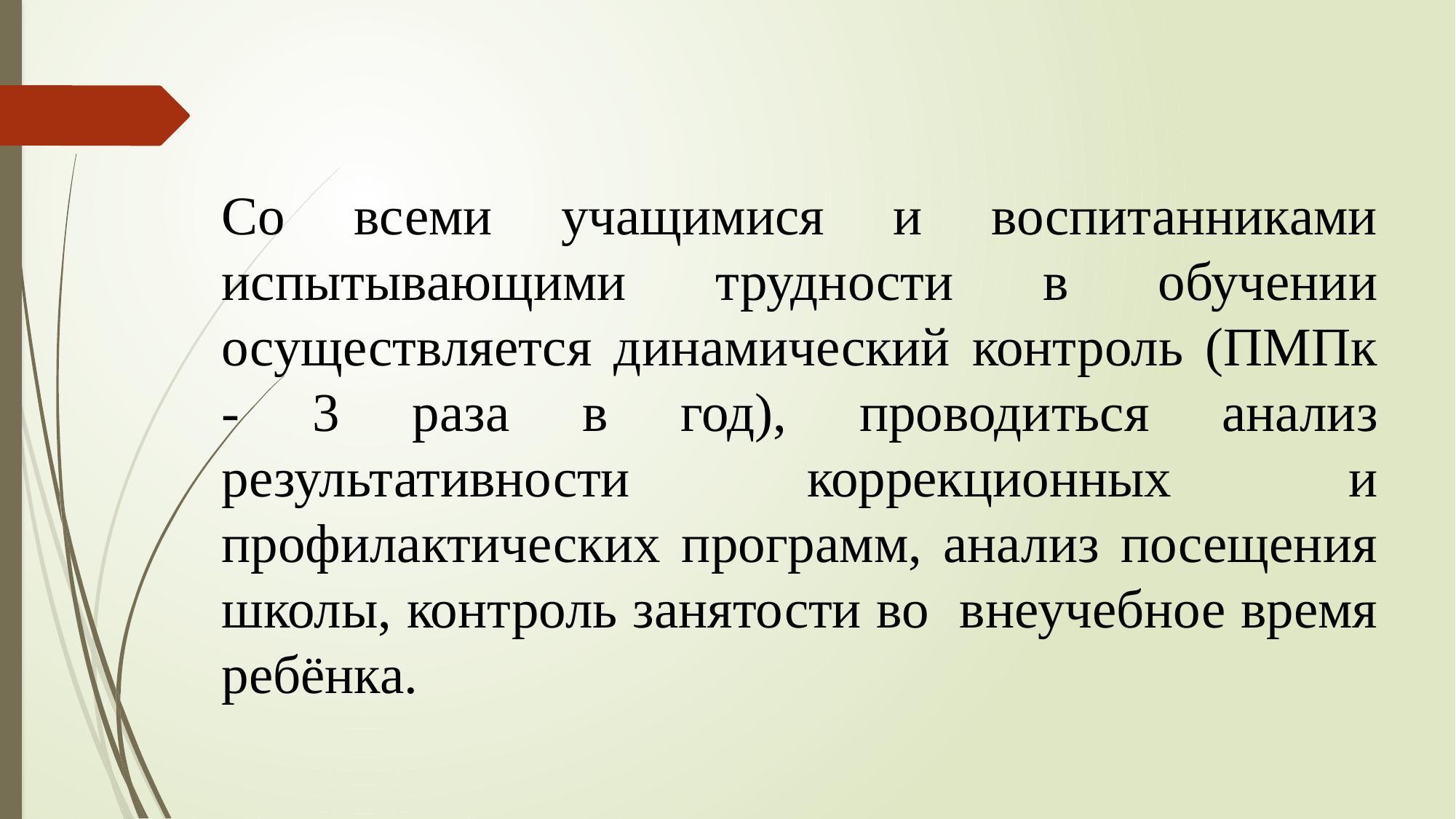

Со всеми учащимися и воспитанниками испытывающими трудности в обучении осуществляется динамический контроль (ПМПк - 3 раза в год), проводиться анализ результативности коррекционных и профилактических программ, анализ посещения школы, контроль занятости во  внеучебное время ребёнка.